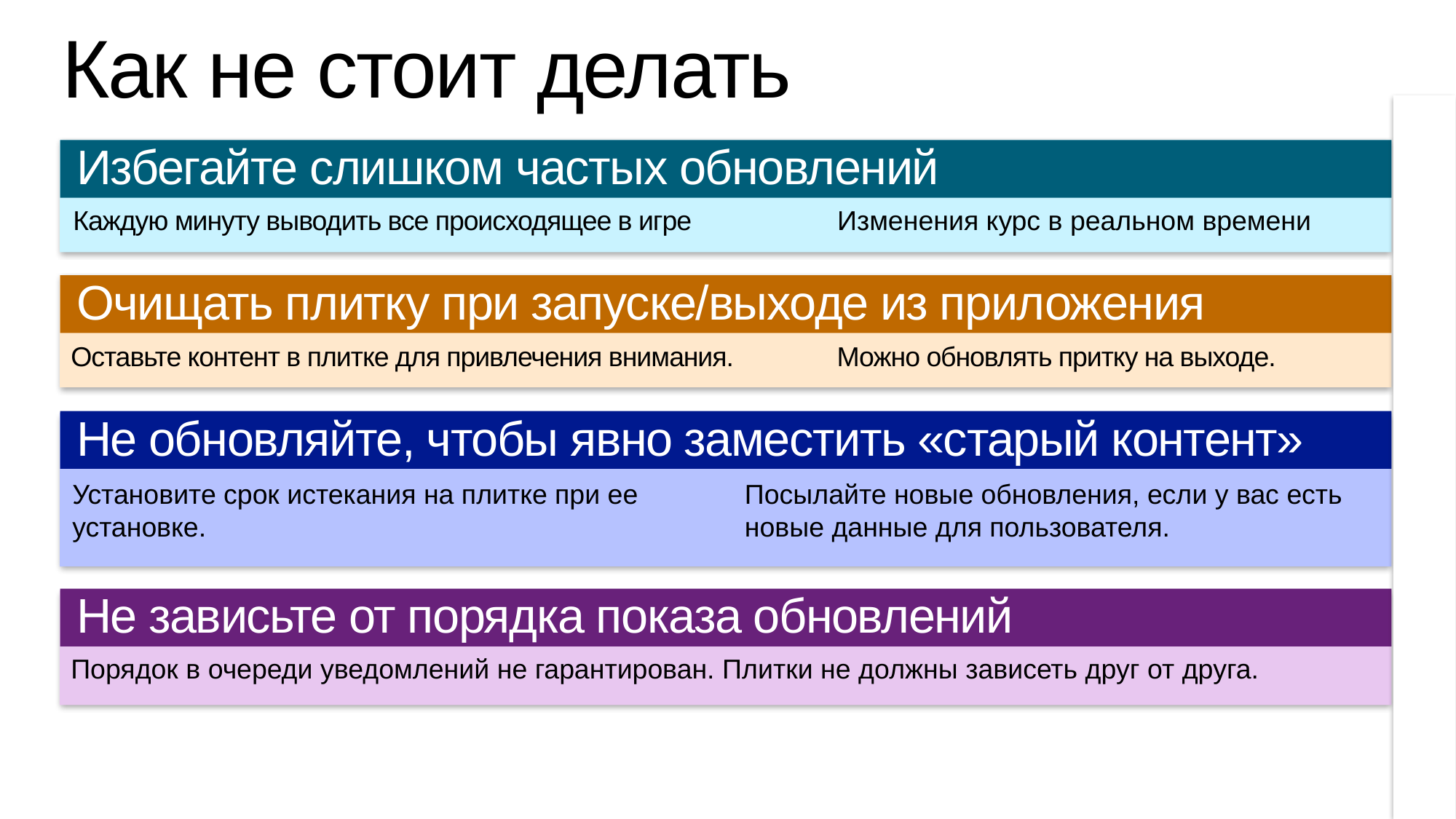

# Как не стоит делать

Избегайте слишком частых обновлений
Каждую минуту выводить все происходящее в игре
Изменения курс в реальном времени

Очищать плитку при запуске/выходе из приложения
Оставьте контент в плитке для привлечения внимания.
Можно обновлять притку на выходе.
Не обновляйте, чтобы явно заместить «старый контент»

Установите срок истекания на плитке при ее установке.
Посылайте новые обновления, если у вас есть новые данные для пользователя.
Не зависьте от порядка показа обновлений

Порядок в очереди уведомлений не гарантирован. Плитки не должны зависеть друг от друга.